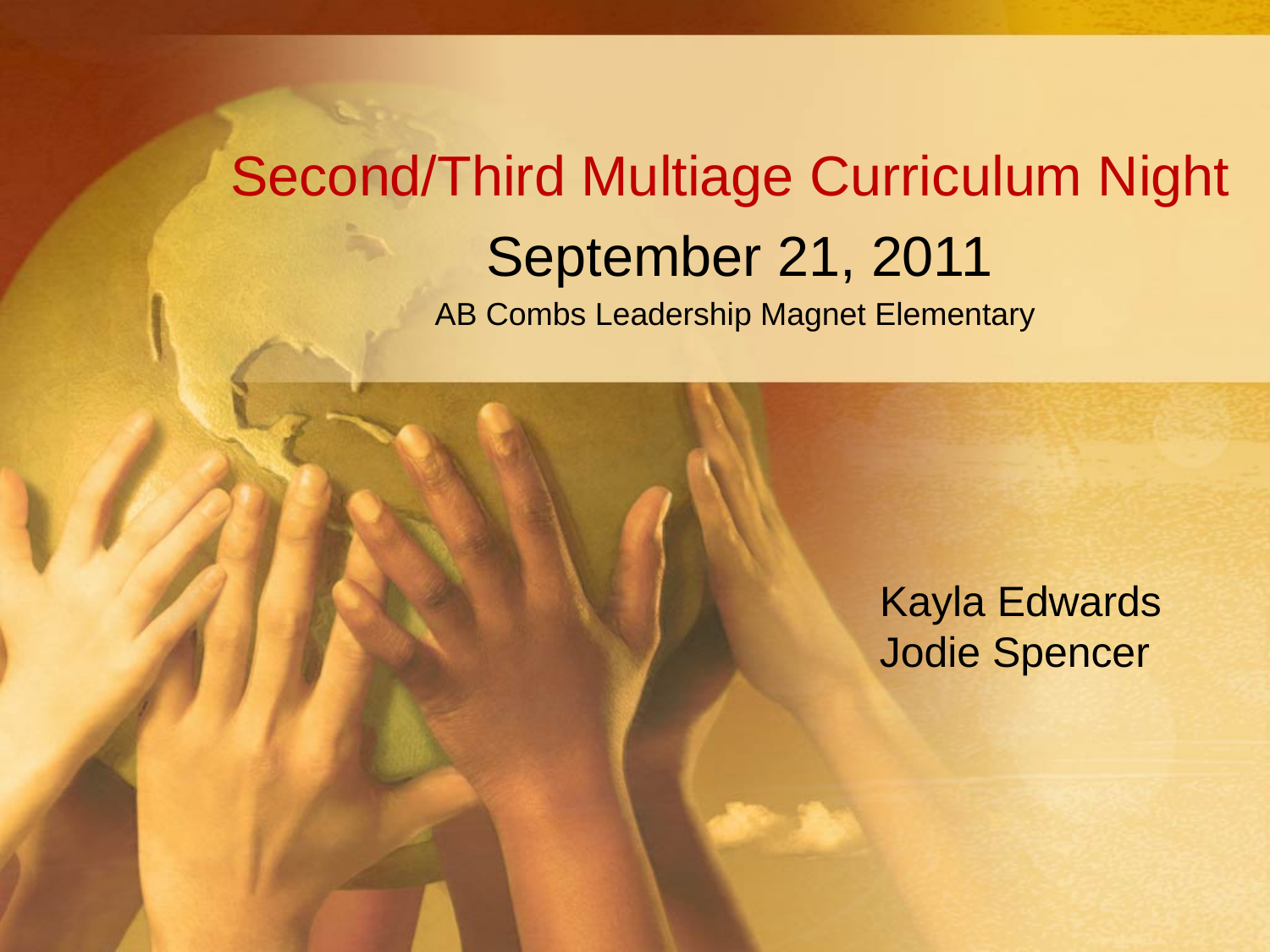

# Second/Third Multiage Curriculum Night
September 21, 2011
AB Combs Leadership Magnet Elementary
Kayla Edwards
Jodie Spencer